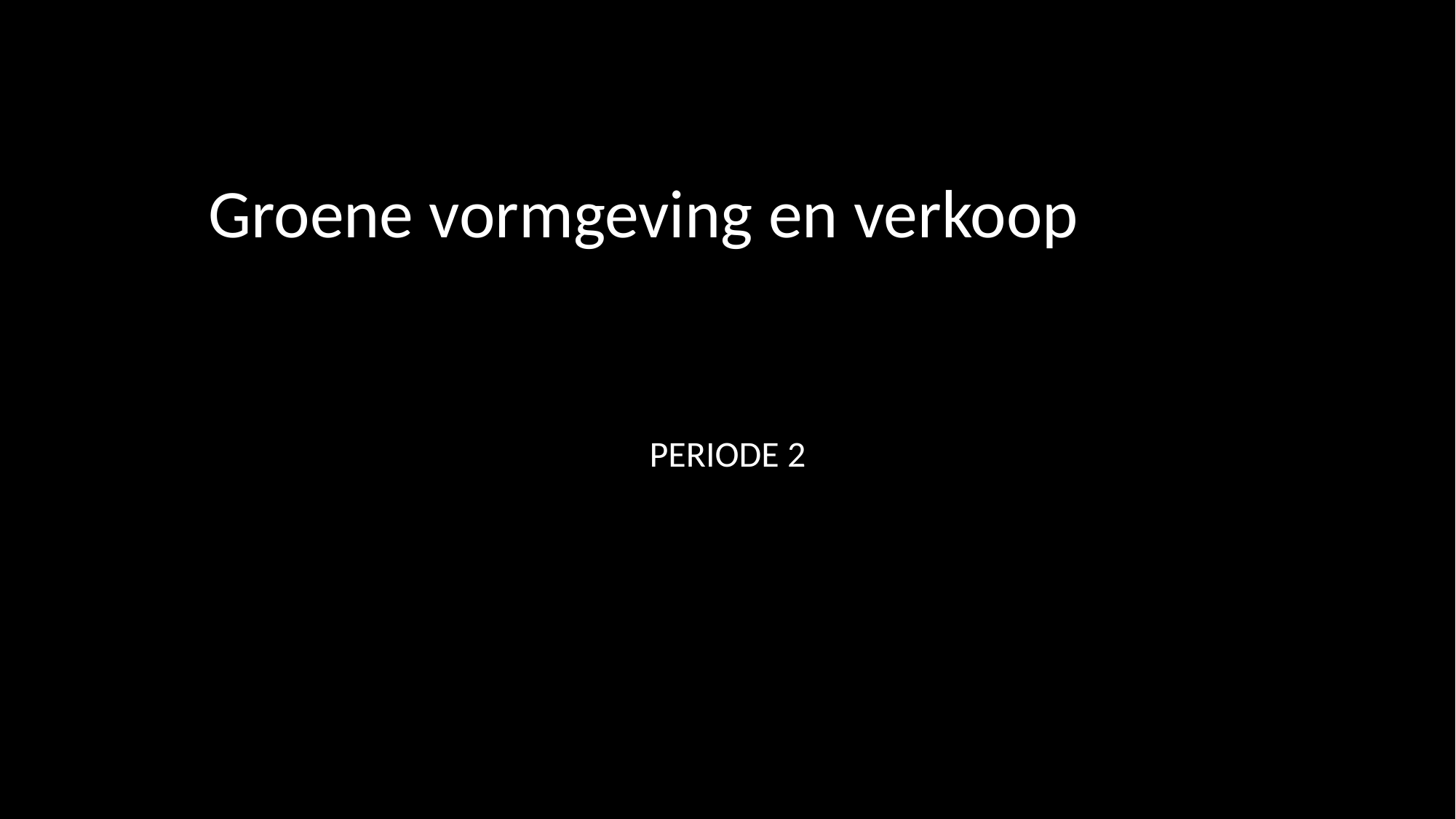

# Groene vormgeving en verkoop
PERIODE 2